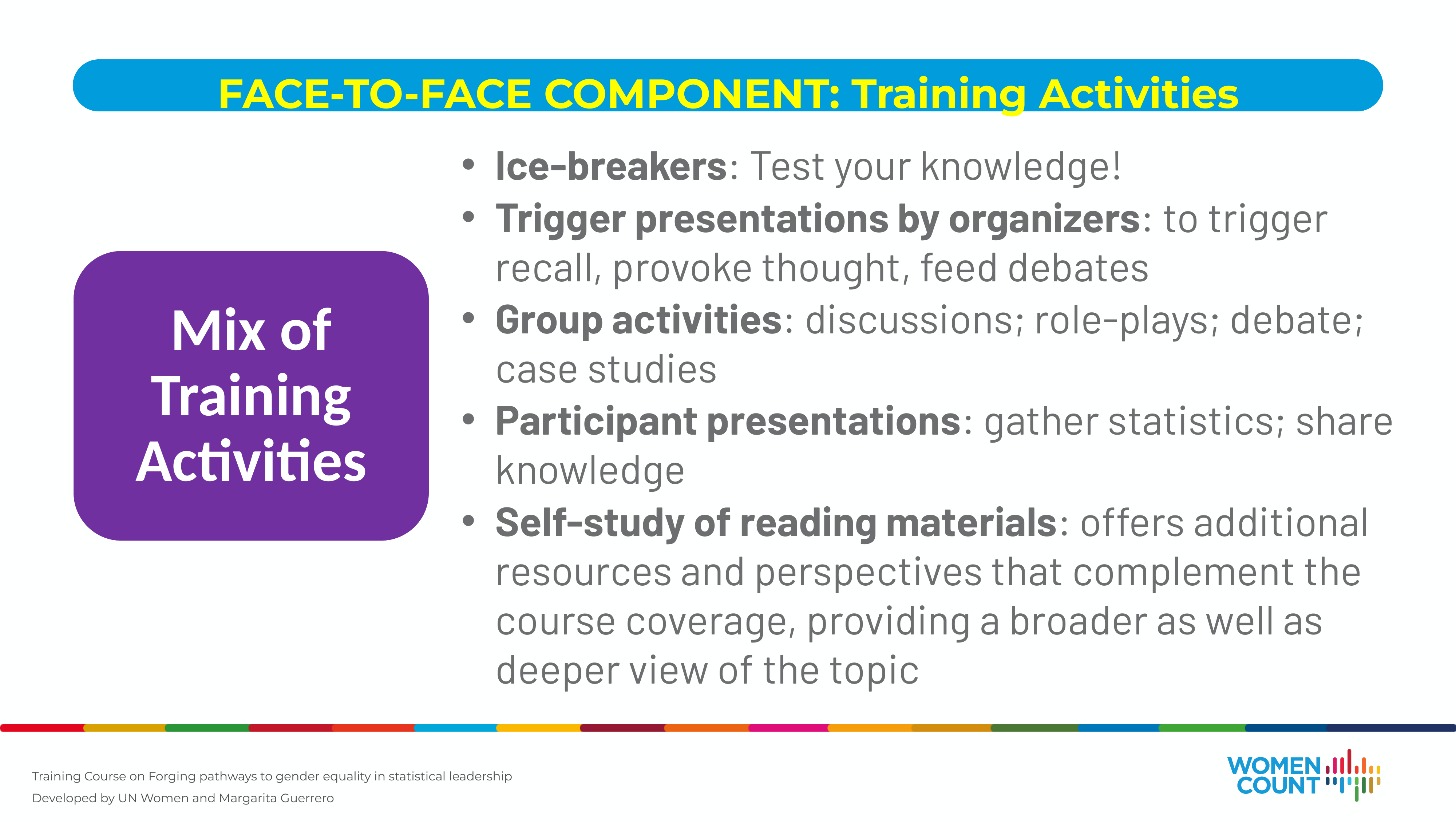

FACE-TO-FACE COMPONENT: Training Activities
Ice-breakers: Test your knowledge!
Trigger presentations by organizers: to trigger recall, provoke thought, feed debates
Group activities: discussions; role-plays; debate; case studies
Participant presentations: gather statistics; share knowledge
Self-study of reading materials: offers additional resources and perspectives that complement the course coverage, providing a broader as well as deeper view of the topic

Mix of Training Activities
Training Course on Forging pathways to gender equality in statistical leadership
Developed by UN Women and Margarita Guerrero